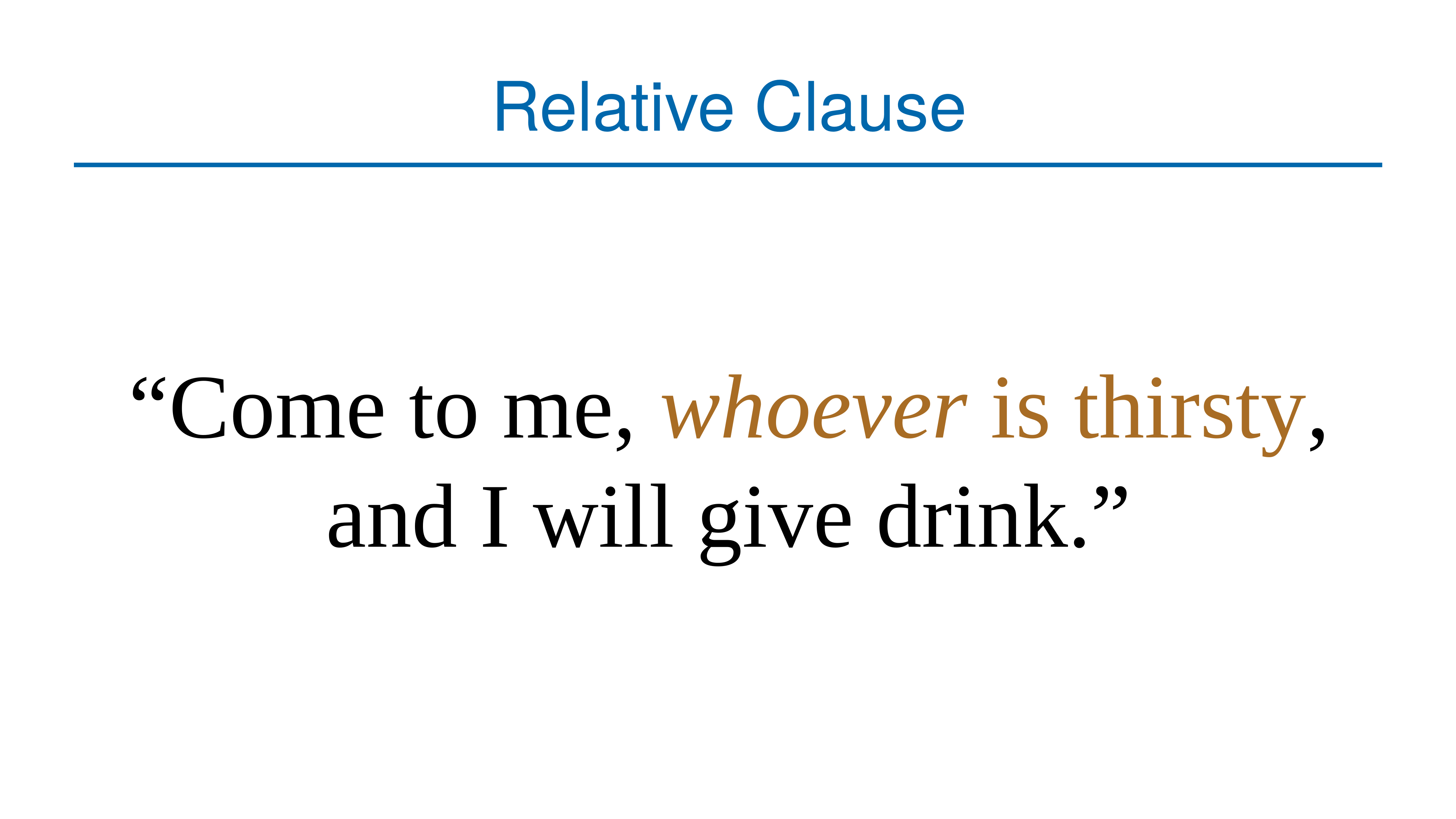

# Relative Clause
“Come to me, whoever is thirsty, and I will give drink.”